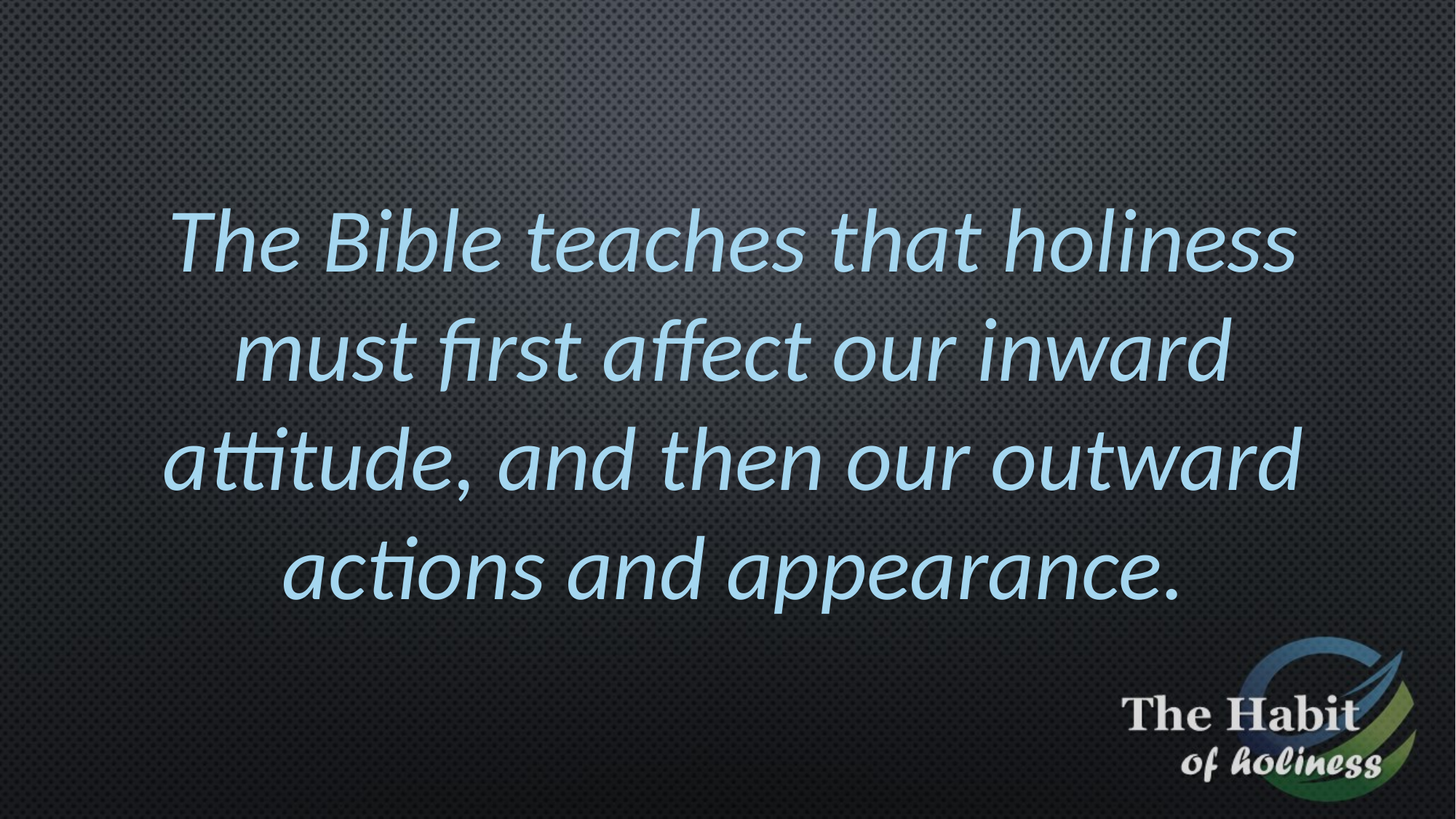

The Bible teaches that holiness must first affect our inward attitude, and then our outward actions and appearance.